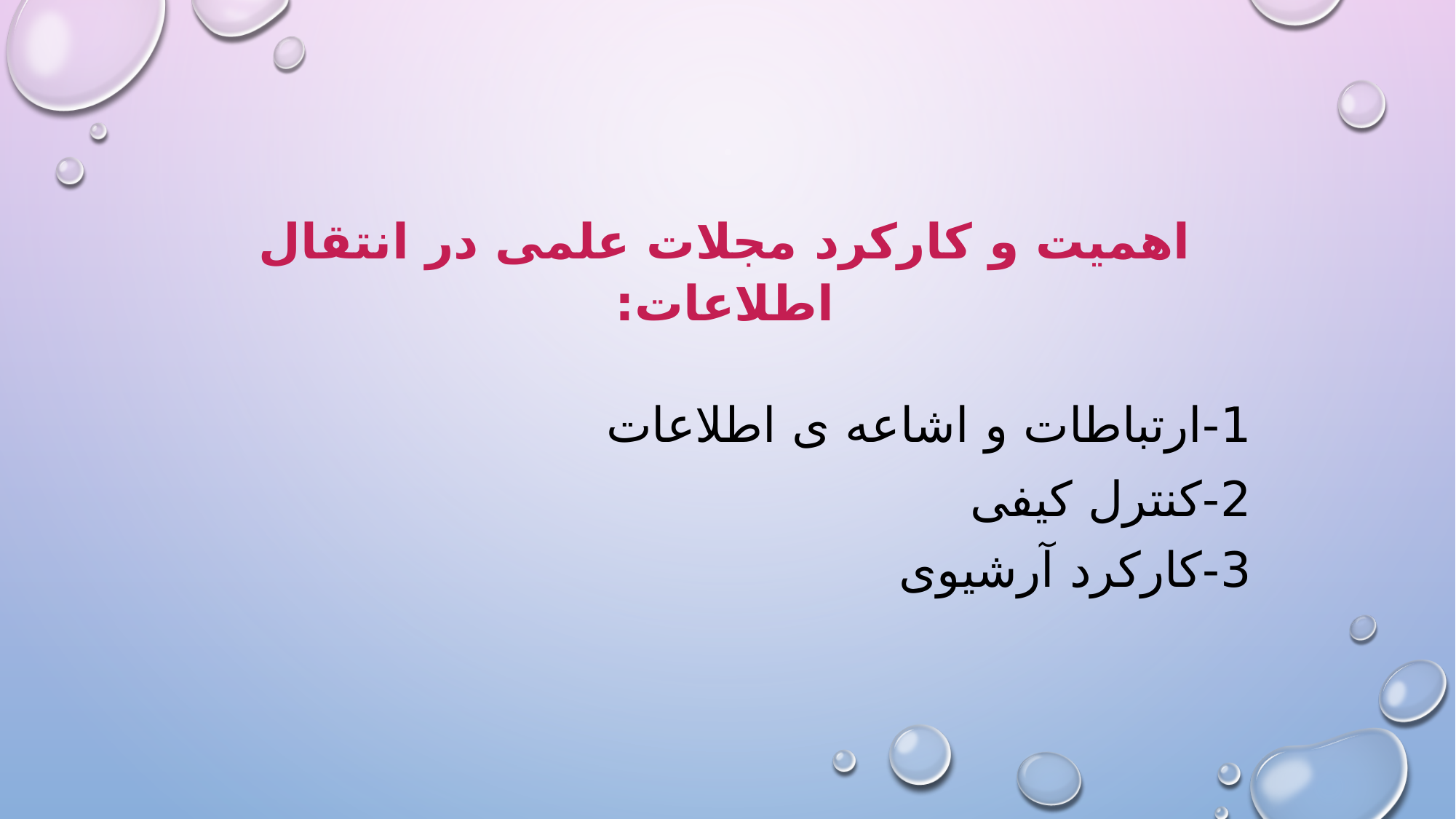

اهمیت و کارکرد مجلات علمی در انتقال اطلاعات:

1-ارتباطات و اشاعه ی اطلاعات
2-کنترل کیفی
3-کارکرد آرشیوی